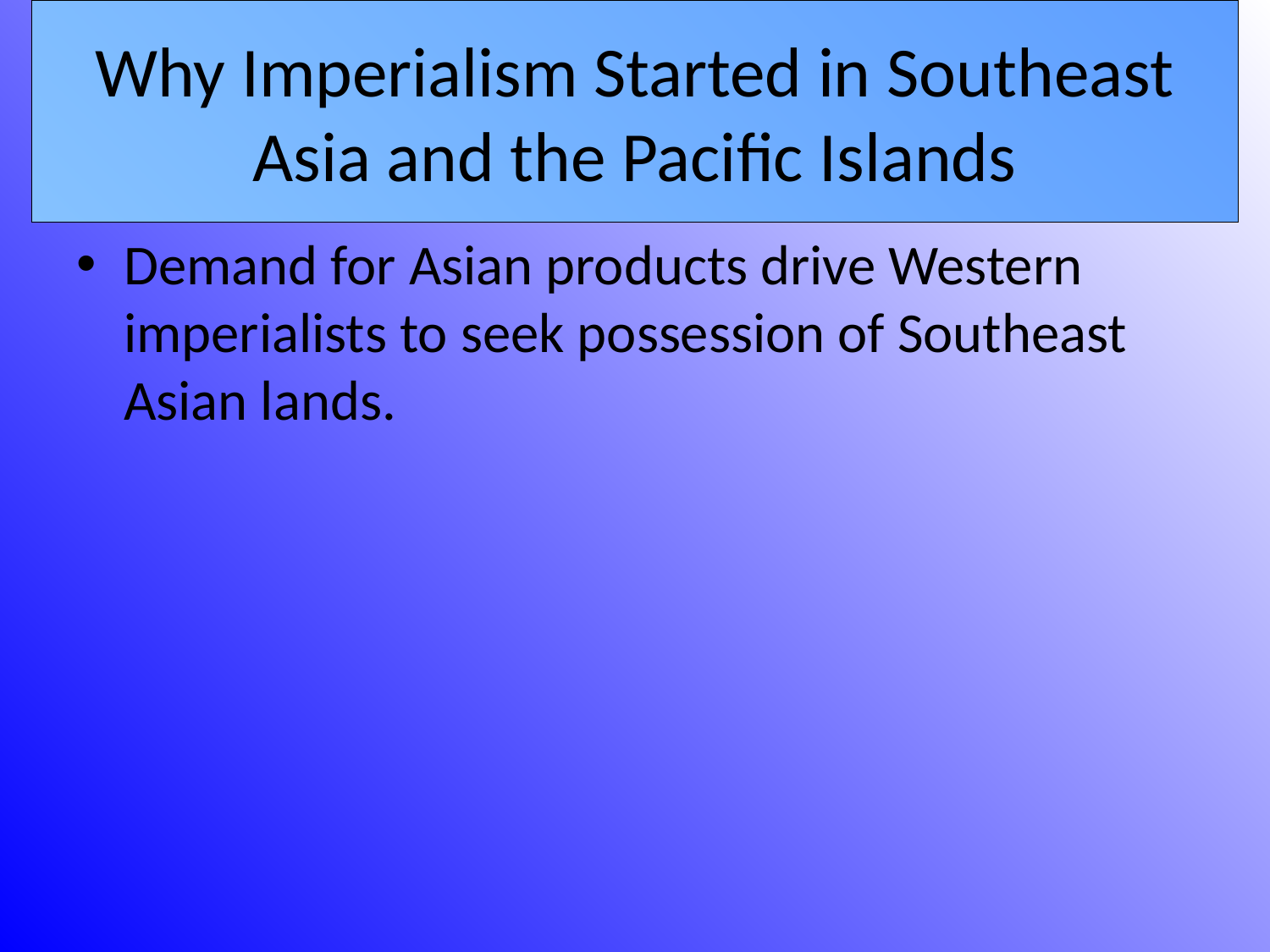

# Why Imperialism Started in Southeast Asia and the Pacific Islands
Demand for Asian products drive Western imperialists to seek possession of Southeast Asian lands.